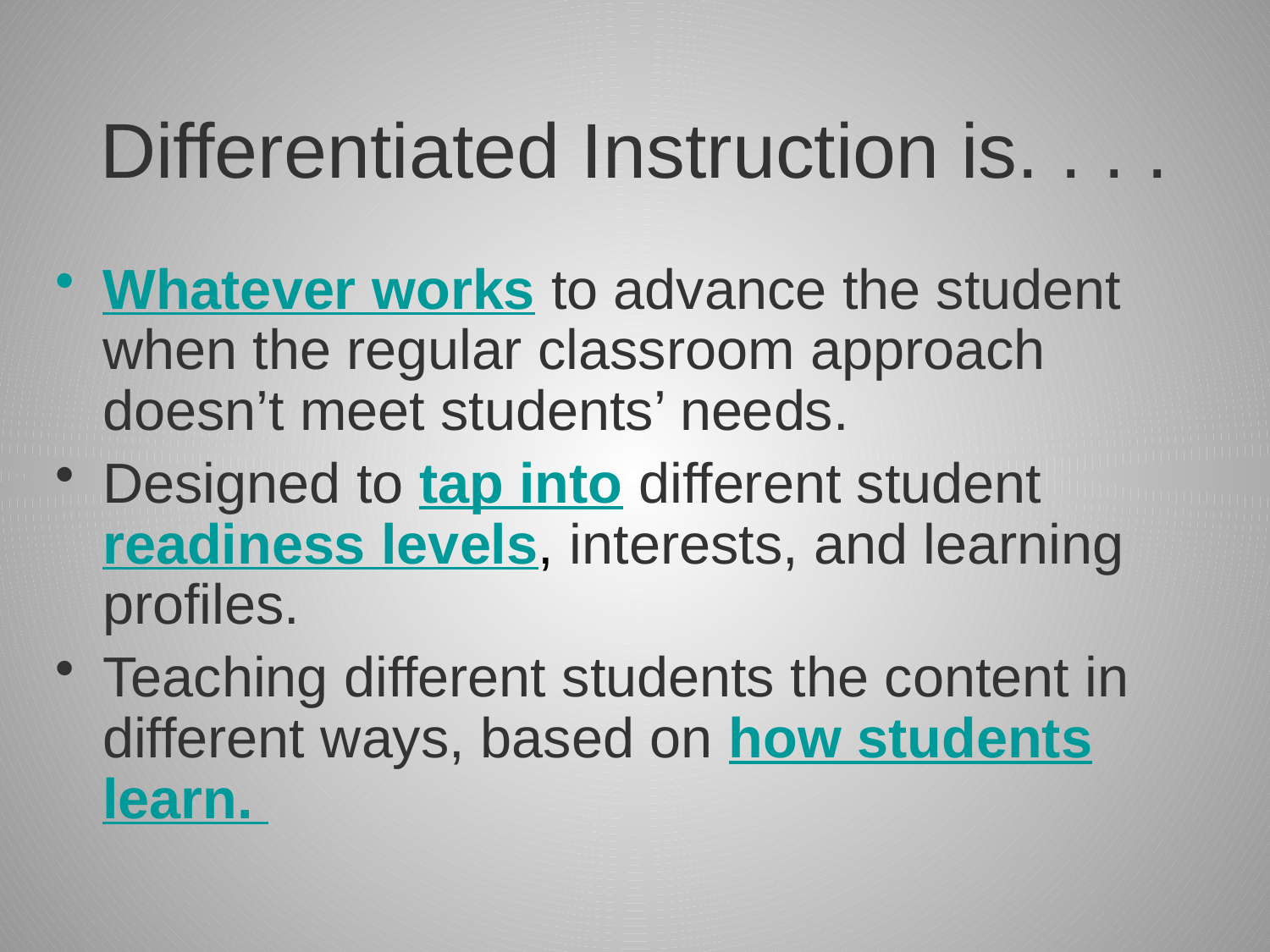

# Differentiated Instruction is. . . .
Whatever works to advance the student when the regular classroom approach doesn’t meet students’ needs.
Designed to tap into different student readiness levels, interests, and learning profiles.
Teaching different students the content in different ways, based on how students learn.